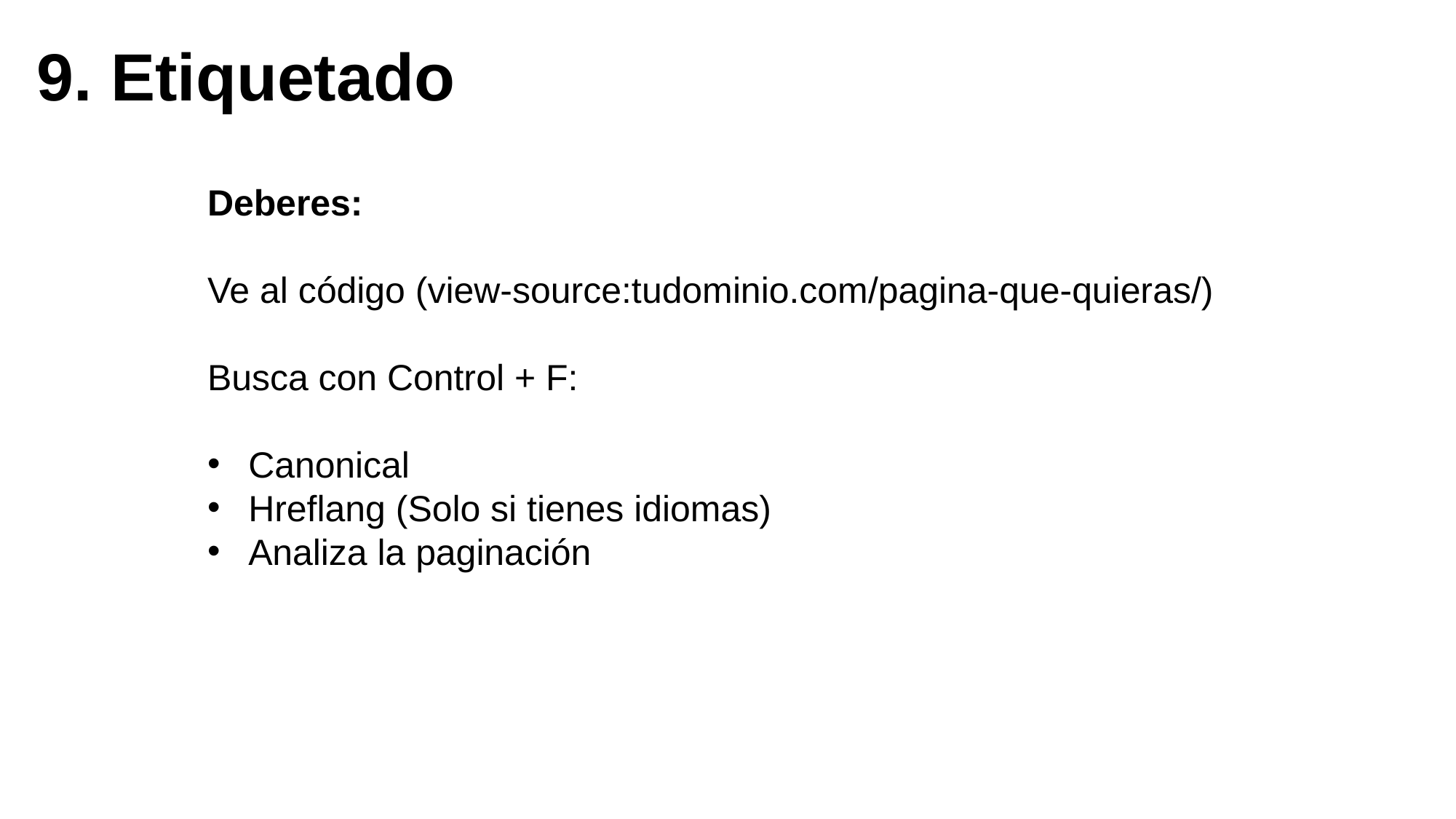

# 9. Etiquetado
Deberes:

Ve al código (view-source:tudominio.com/pagina-que-quieras/)

Busca con Control + F:

Canonical
Hreflang (Solo si tienes idiomas)
Analiza la paginación